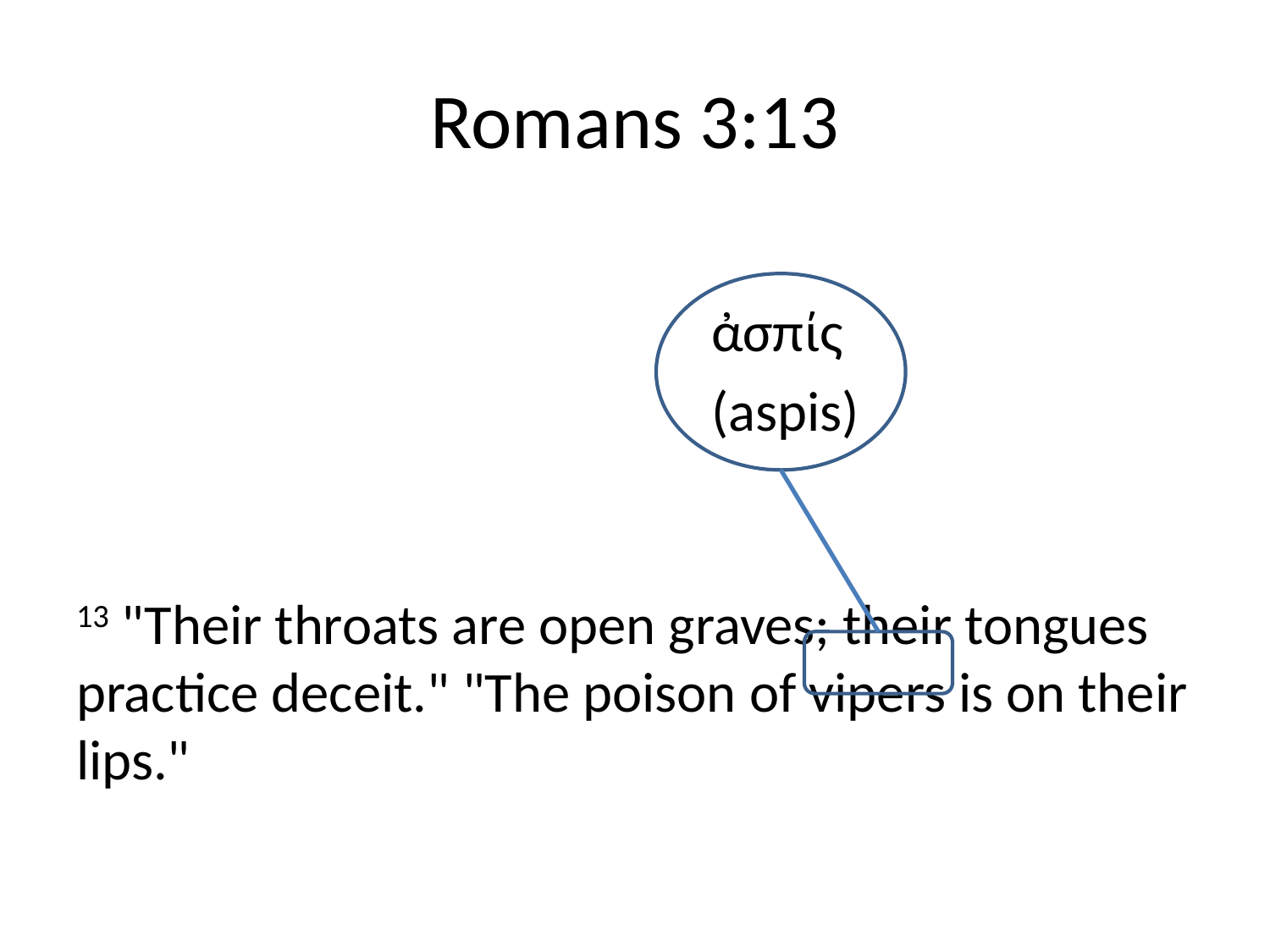

# Romans 3:13

					ἀσπίς
					(aspis)

13 "Their throats are open graves; their tongues practice deceit." "The poison of vipers is on their lips."